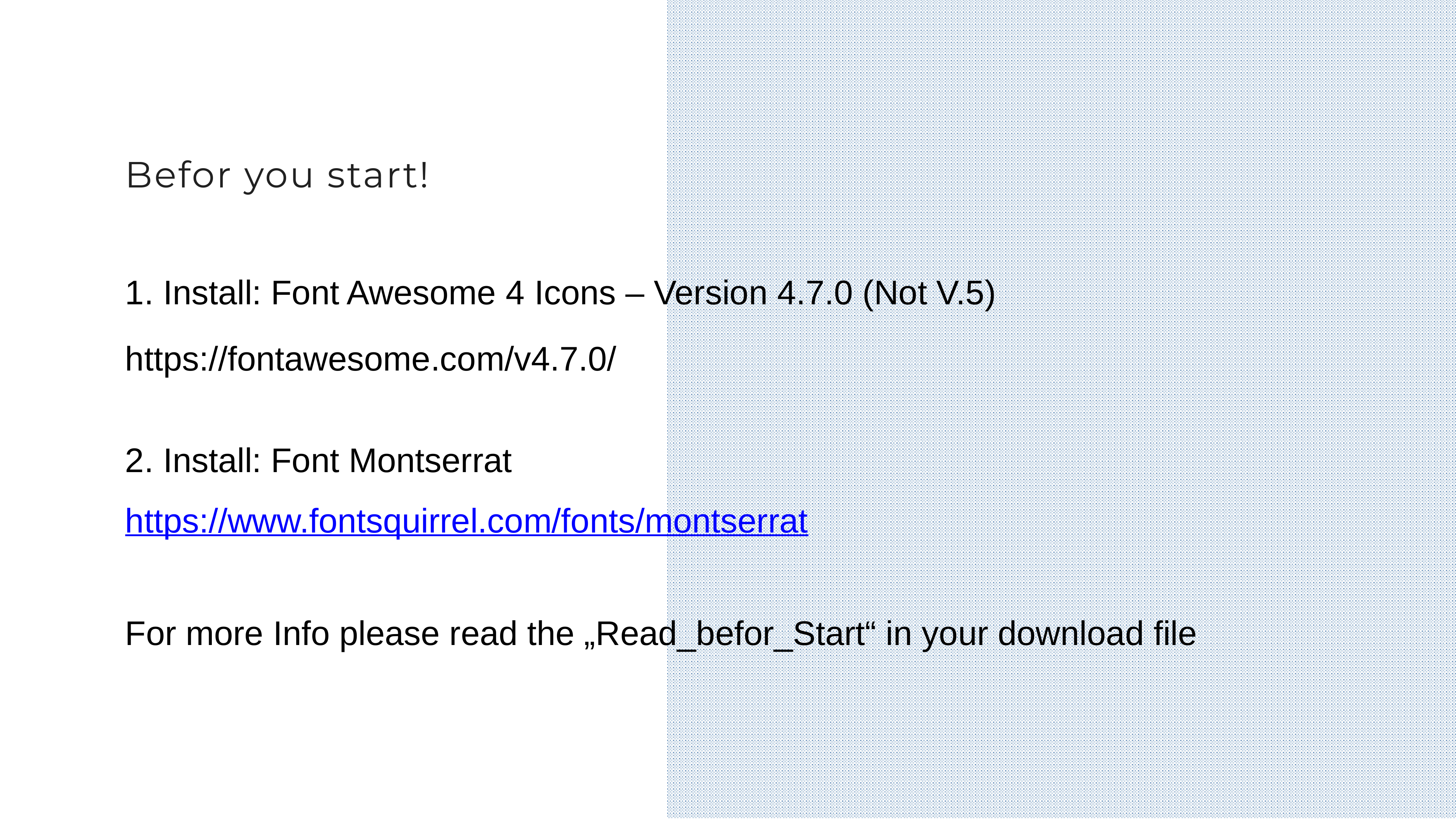

Befor you start!
1. Install: Font Awesome 4 Icons – Version 4.7.0 (Not V.5)
https://fontawesome.com/v4.7.0/
2. Install: Font Montserrat
https://www.fontsquirrel.com/fonts/montserrat
For more Info please read the „Read_befor_Start“ in your download file